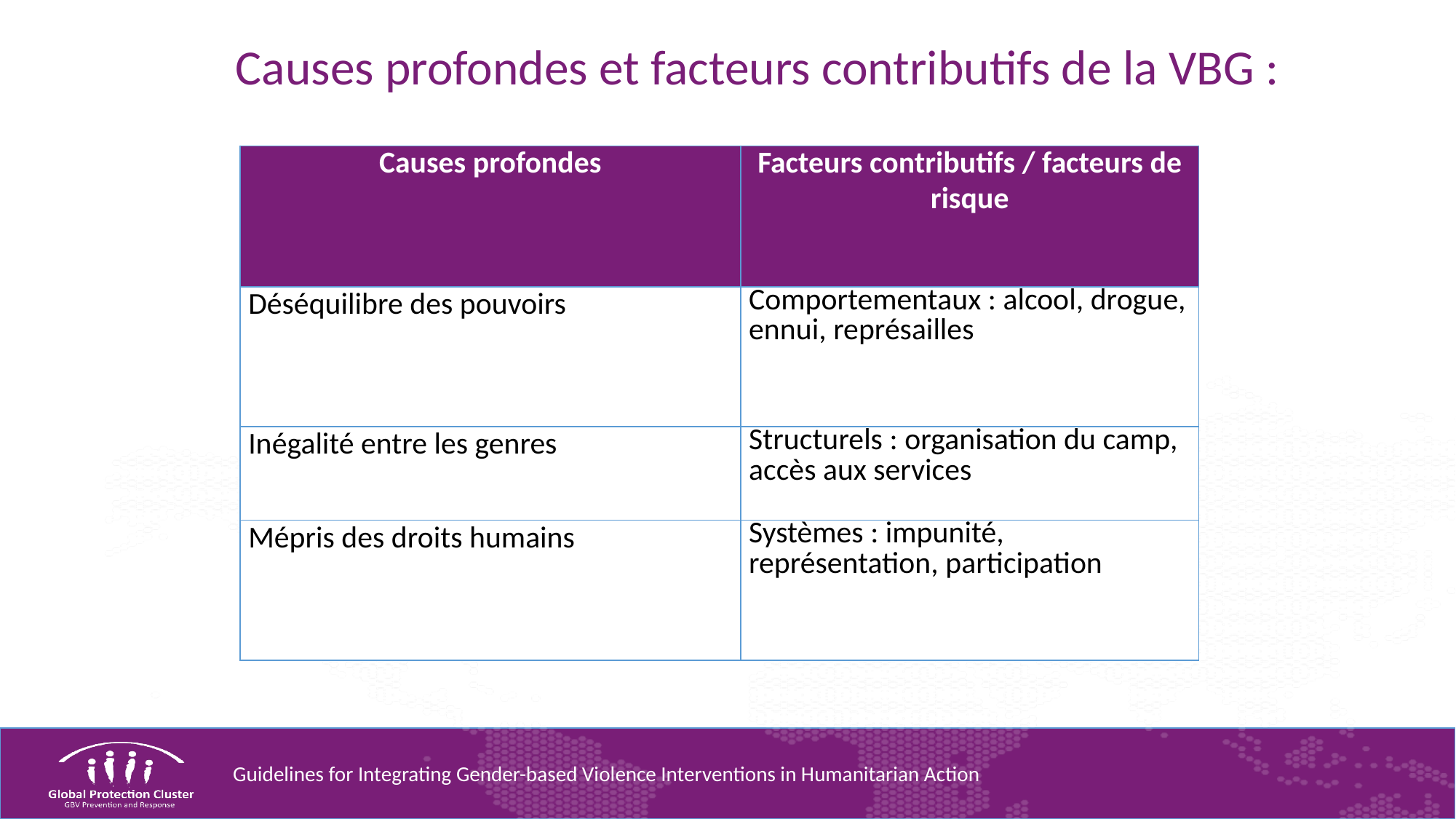

# Causes profondes et facteurs contributifs de la VBG :
| Causes profondes | Facteurs contributifs / facteurs de risque |
| --- | --- |
| Déséquilibre des pouvoirs | Comportementaux : alcool, drogue, ennui, représailles |
| Inégalité entre les genres | Structurels : organisation du camp, accès aux services |
| Mépris des droits humains | Systèmes : impunité, représentation, participation |